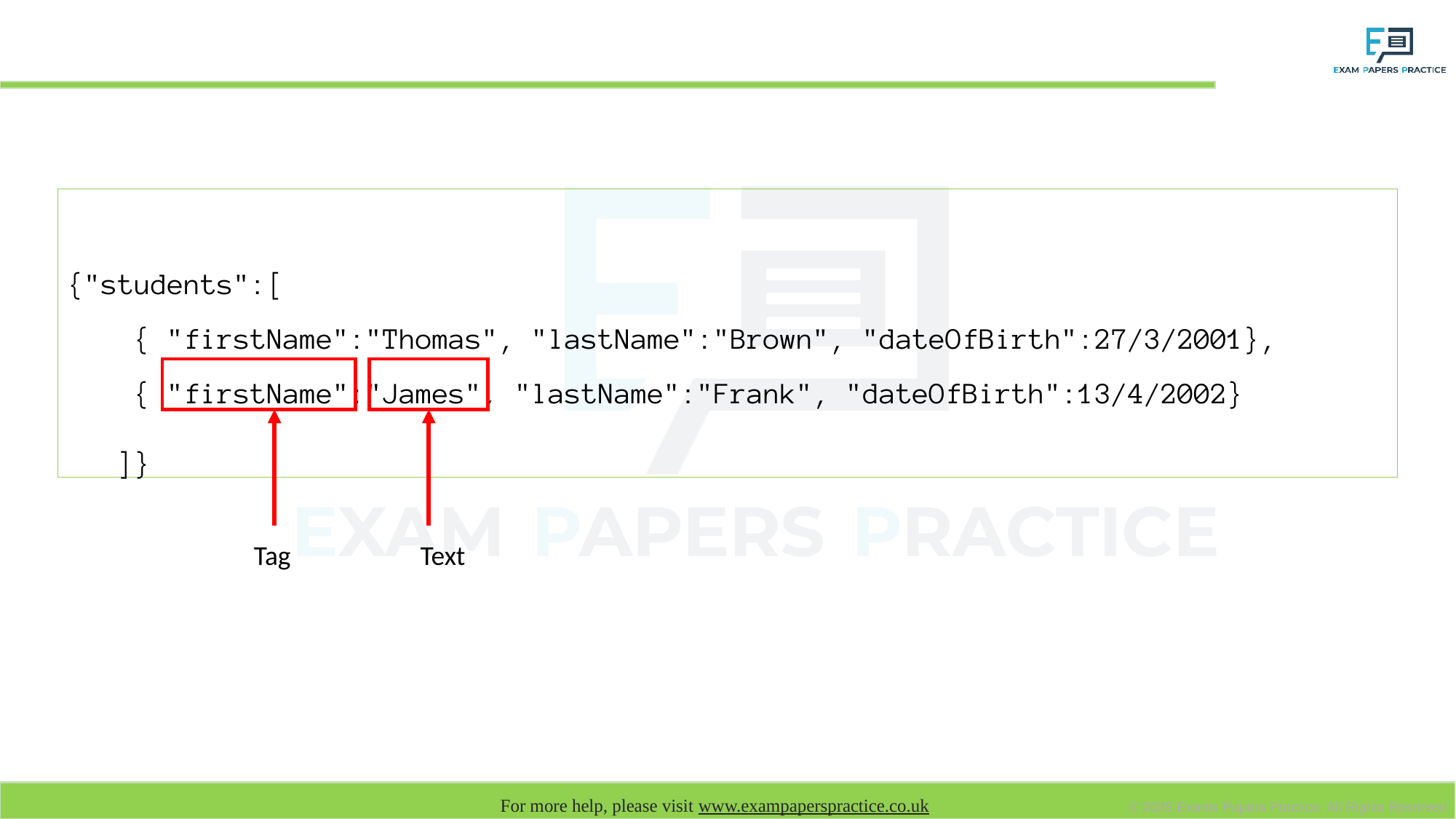

# JSON Example

{"students":[
    { "firstName":"Thomas", "lastName":"Brown", "dateOfBirth":27/3/2001},
    { "firstName":"James", "lastName":"Frank", "dateOfBirth":13/4/2002}
   ]}

     Tag                     Text